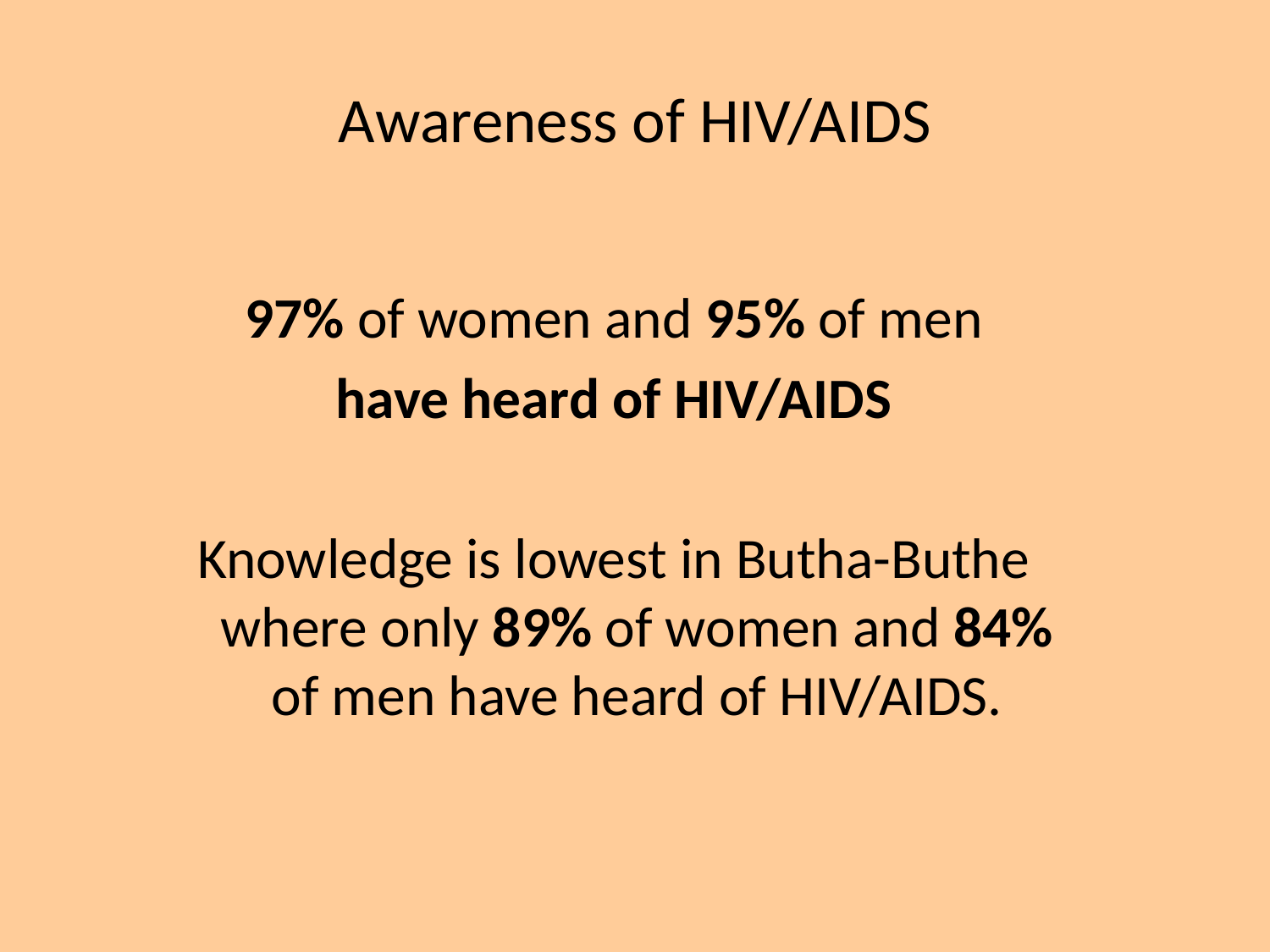

# Awareness of HIV/AIDS
97% of women and 95% of men
have heard of HIV/AIDS

Knowledge is lowest in Butha-Buthe where only 89% of women and 84% of men have heard of HIV/AIDS.